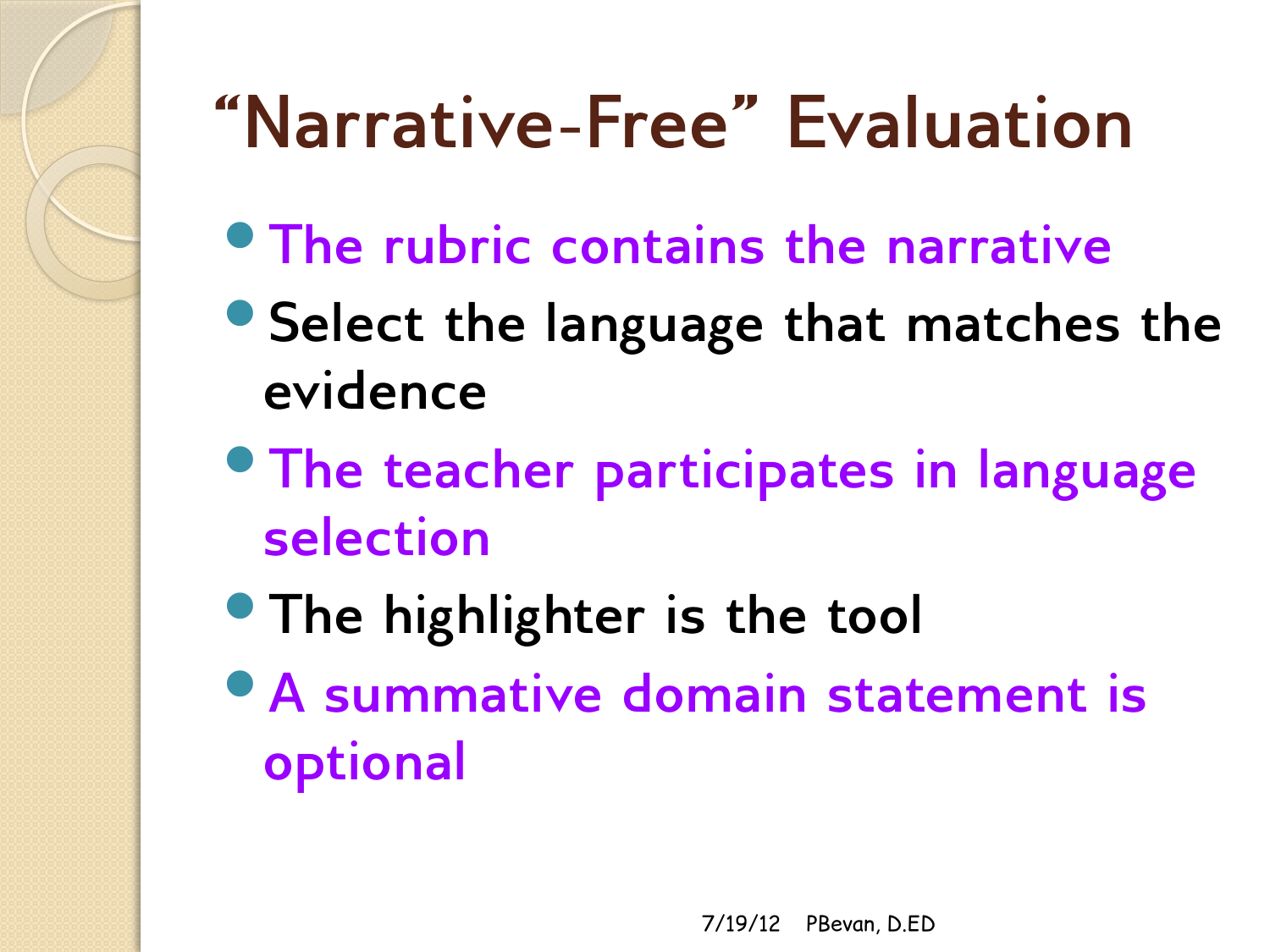

# “Narrative-Free” Evaluation
The rubric contains the narrative
Select the language that matches the evidence
The teacher participates in language selection
The highlighter is the tool
A summative domain statement is optional
7/19/12
PBevan, D.ED